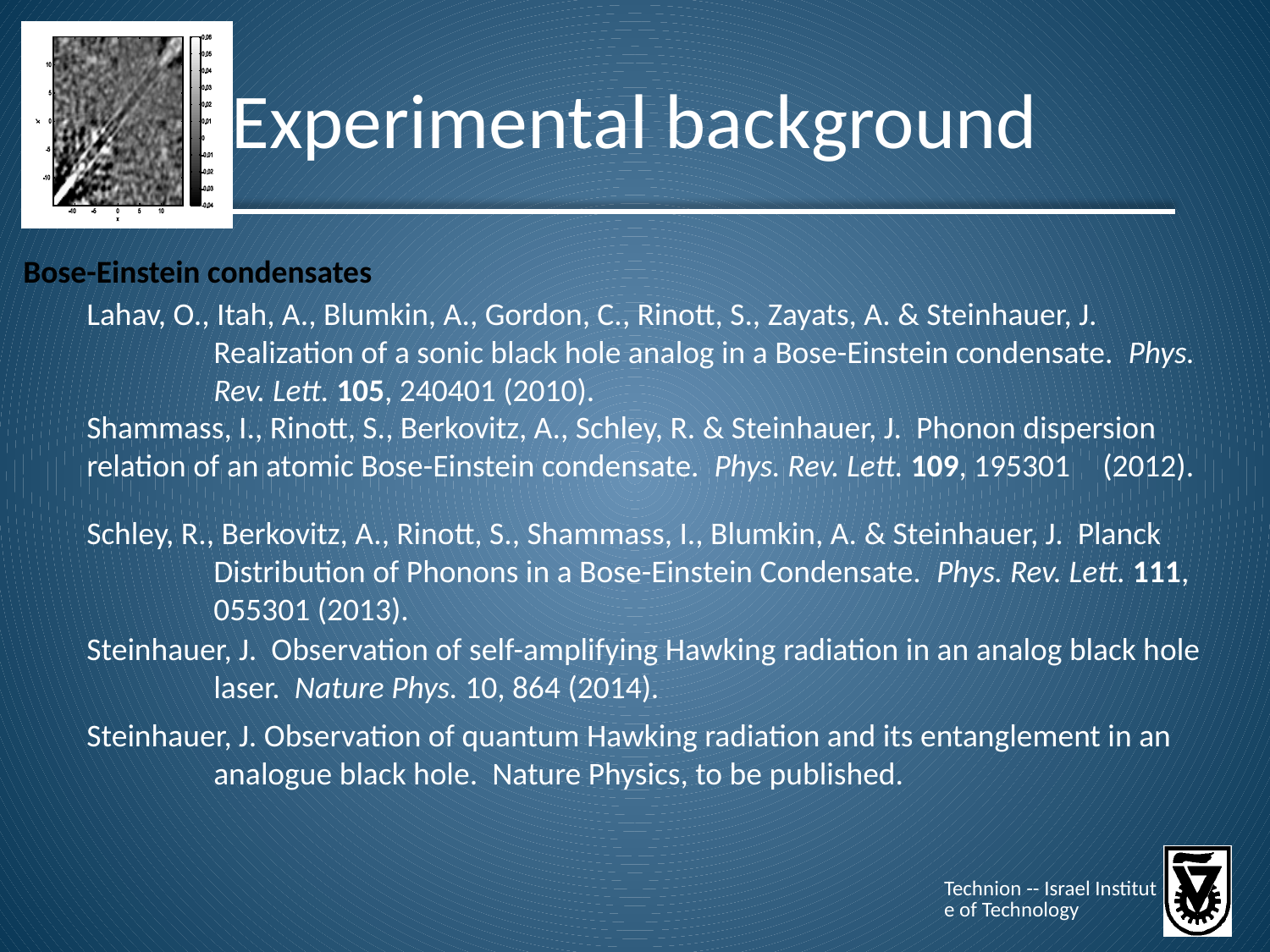

# Experimental background
Bose-Einstein condensates
Lahav, O., Itah, A., Blumkin, A., Gordon, C., Rinott, S., Zayats, A. & Steinhauer, J.  	Realization of a sonic black hole analog in a Bose-Einstein condensate.  Phys. 	Rev. Lett. 105, 240401 (2010).
Shammass, I., Rinott, S., Berkovitz, A., Schley, R. & Steinhauer, J.  Phonon dispersion 	relation of an atomic Bose-Einstein condensate.  Phys. Rev. Lett. 109, 195301 	(2012).
Schley, R., Berkovitz, A., Rinott, S., Shammass, I., Blumkin, A. & Steinhauer, J.  Planck 	Distribution of Phonons in a Bose-Einstein Condensate.  Phys. Rev. Lett. 111, 	055301 (2013).
Steinhauer, J.  Observation of self-amplifying Hawking radiation in an analog black hole 	laser.  Nature Phys. 10, 864 (2014).
Steinhauer, J. Observation of quantum Hawking radiation and its entanglement in an 	analogue black hole.  Nature Physics, to be published.
Technion -- Israel Institute of Technology